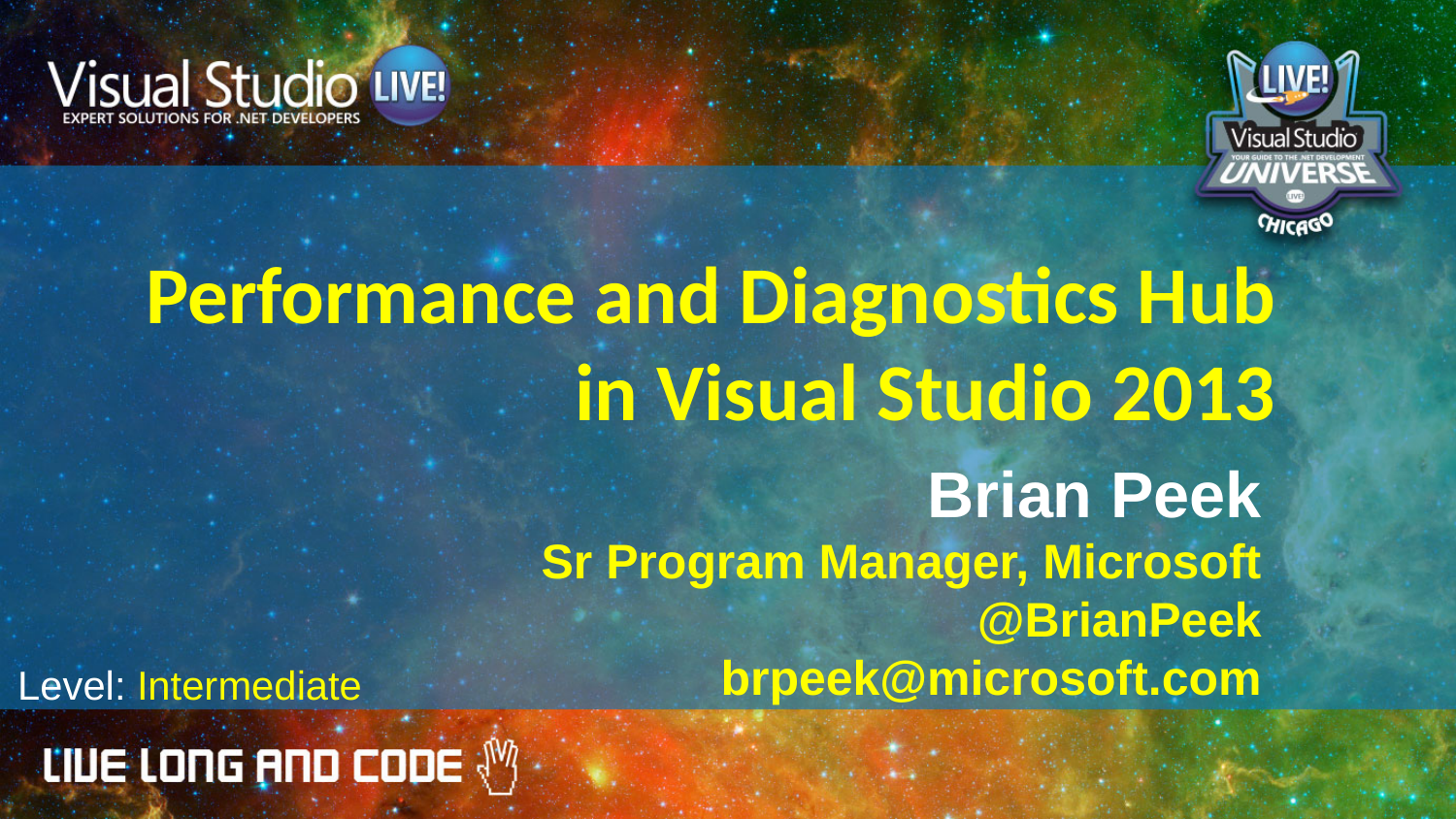

Performance and Diagnostics Hub in Visual Studio 2013
Brian Peek
Sr Program Manager, Microsoft
@BrianPeek
brpeek@microsoft.com

Level: Intermediate